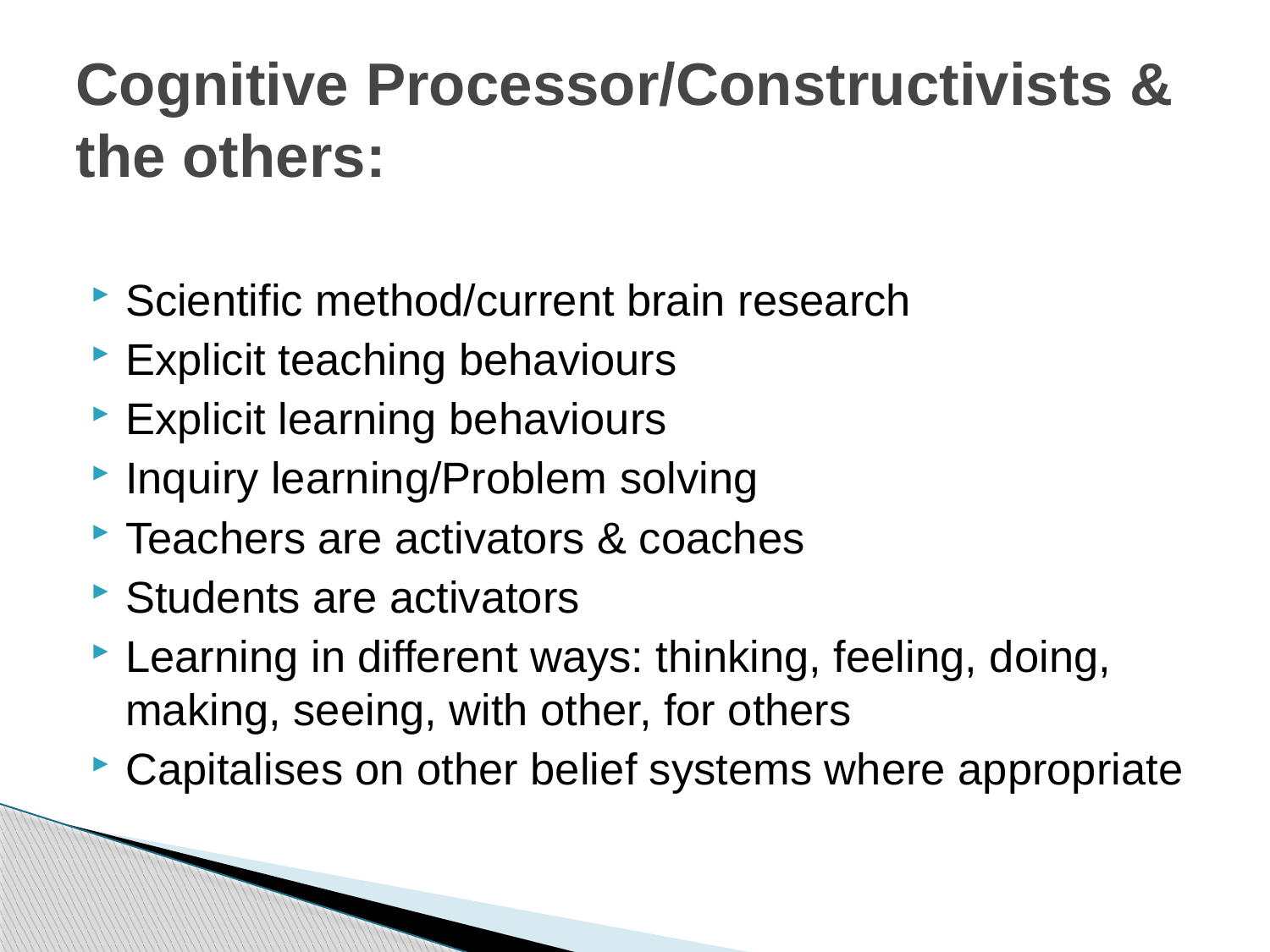

# Cognitive Processor/Constructivists & the others:

Scientific method/current brain research
Explicit teaching behaviours
Explicit learning behaviours
Inquiry learning/Problem solving
Teachers are activators & coaches
Students are activators
Learning in different ways: thinking, feeling, doing, making, seeing, with other, for others
Capitalises on other belief systems where appropriate